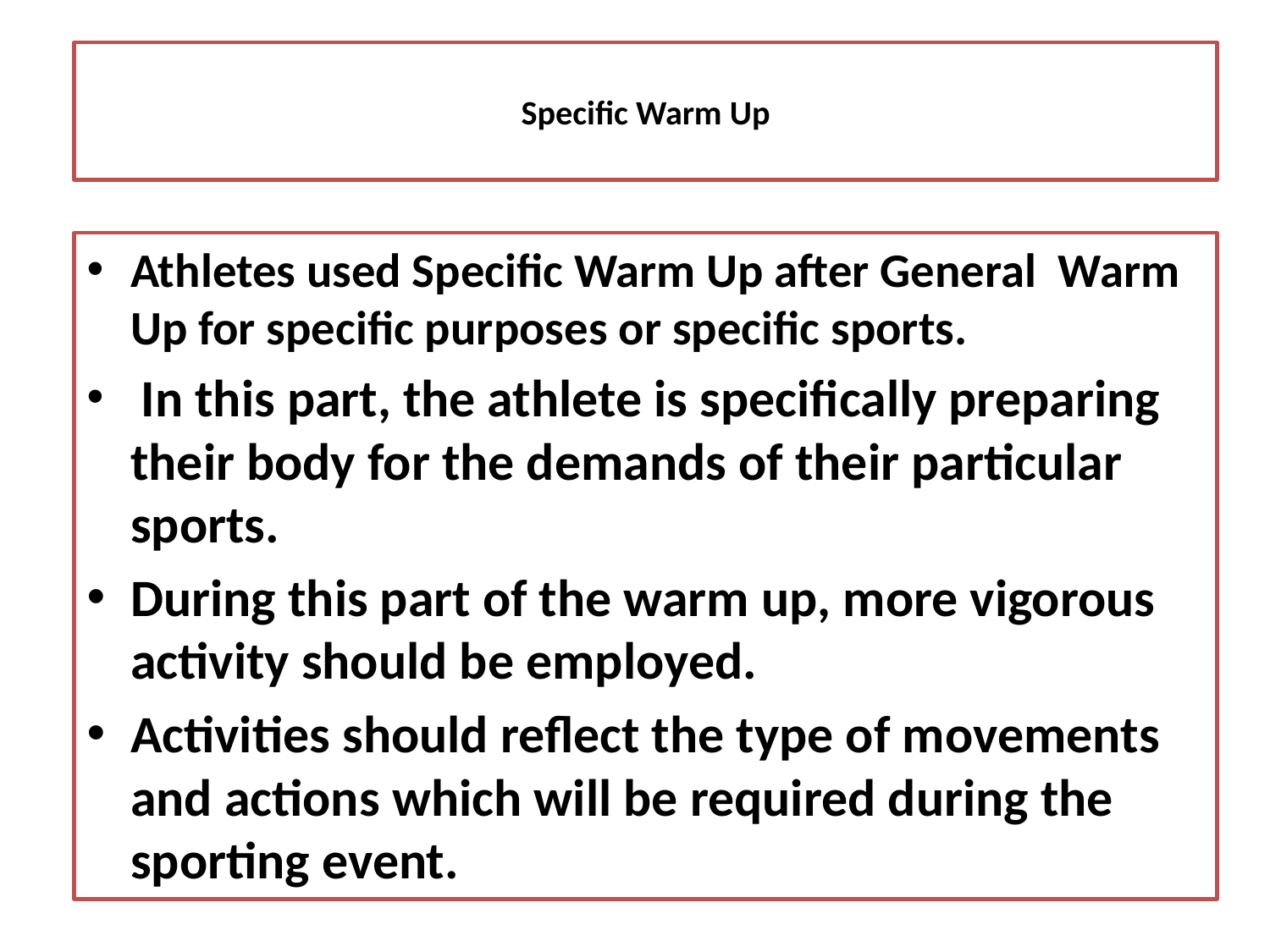

# Specific Warm Up
Athletes used Specific Warm Up after General  Warm Up for specific purposes or specific sports.
 In this part, the athlete is specifically preparing their body for the demands of their particular sports.
During this part of the warm up, more vigorous activity should be employed.
Activities should reflect the type of movements and actions which will be required during the sporting event.